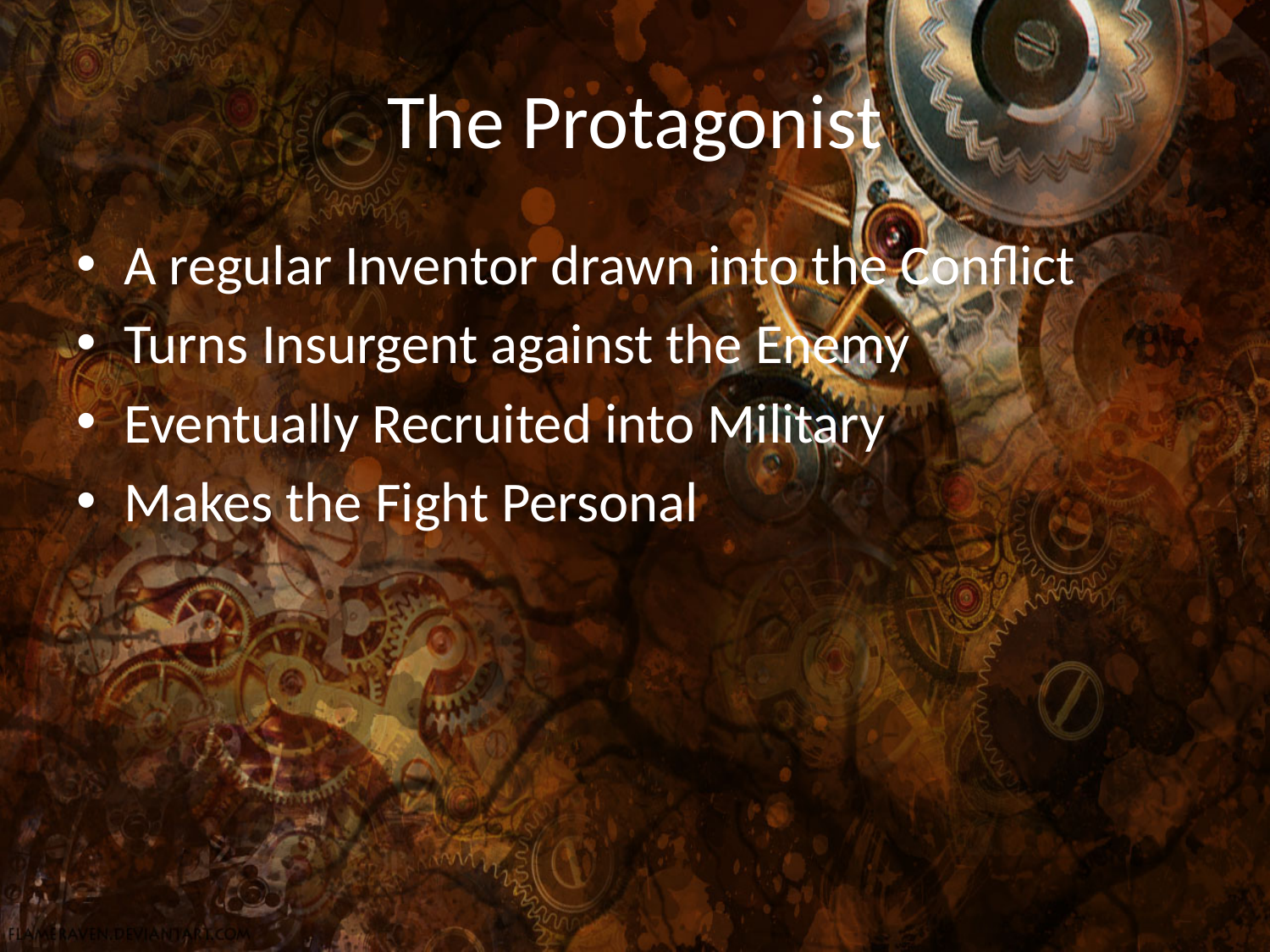

# The Protagonist
A regular Inventor drawn into the Conflict
Turns Insurgent against the Enemy
Eventually Recruited into Military
Makes the Fight Personal